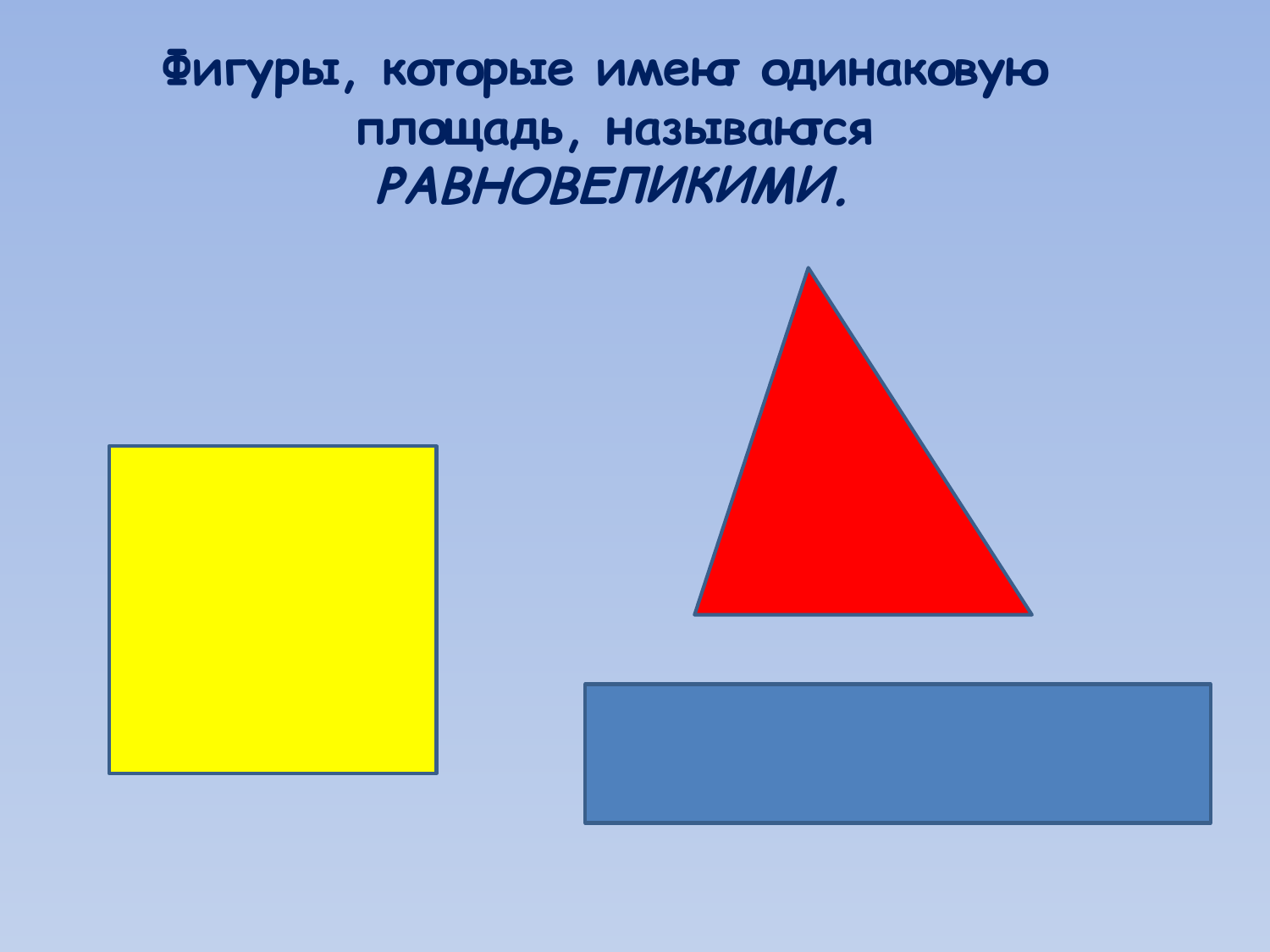

Фигуры, которые имеют одинаковую
                площадь, называются
                 РАВНОВЕЛИКИМИ.